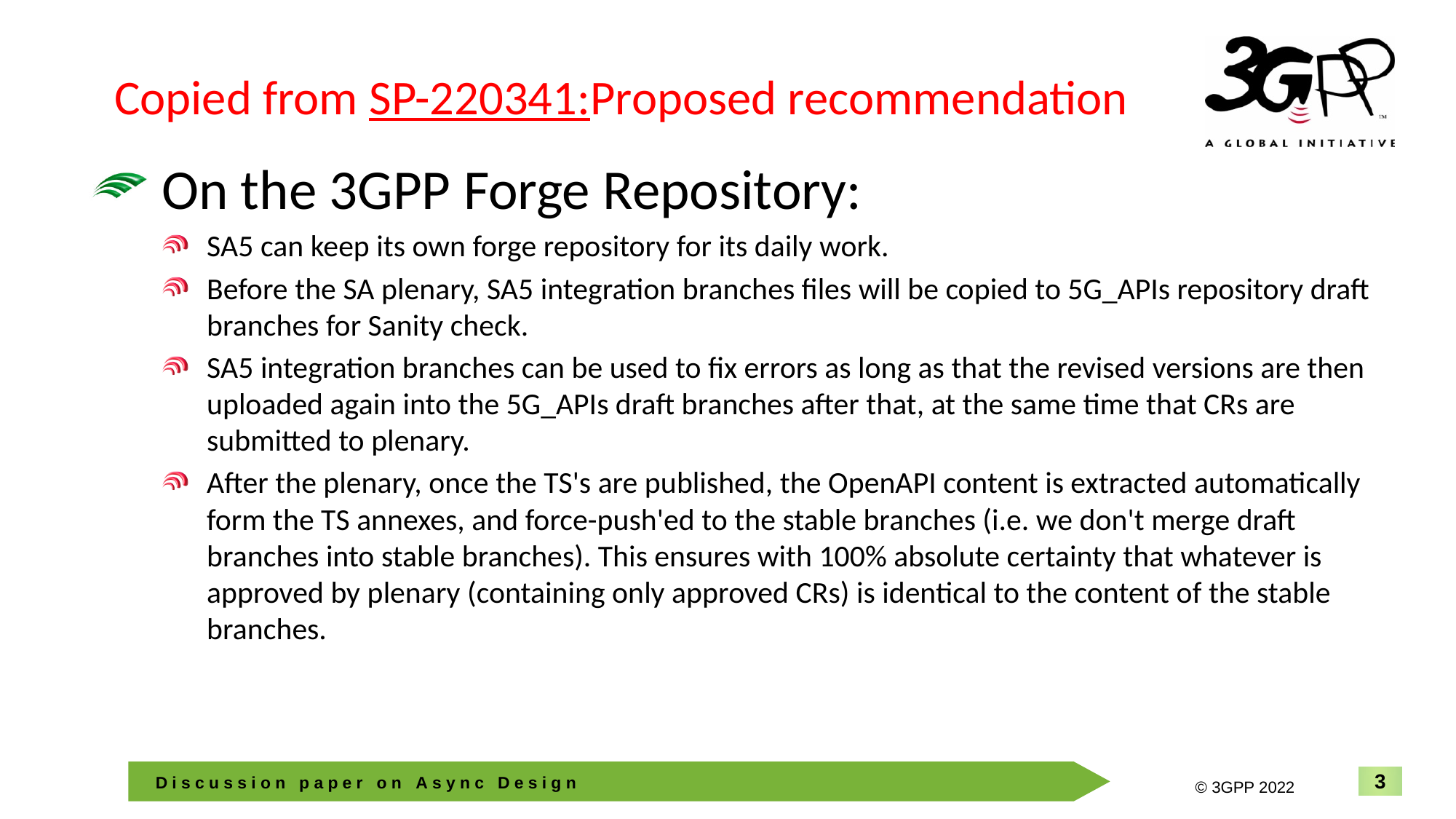

# Copied from SP-220341:Proposed recommendation
On the 3GPP Forge Repository:
SA5 can keep its own forge repository for its daily work.
Before the SA plenary, SA5 integration branches files will be copied to 5G_APIs repository draft branches for Sanity check.
SA5 integration branches can be used to fix errors as long as that the revised versions are then uploaded again into the 5G_APIs draft branches after that, at the same time that CRs are submitted to plenary.
After the plenary, once the TS's are published, the OpenAPI content is extracted automatically form the TS annexes, and force-push'ed to the stable branches (i.e. we don't merge draft branches into stable branches). This ensures with 100% absolute certainty that whatever is approved by plenary (containing only approved CRs) is identical to the content of the stable branches.